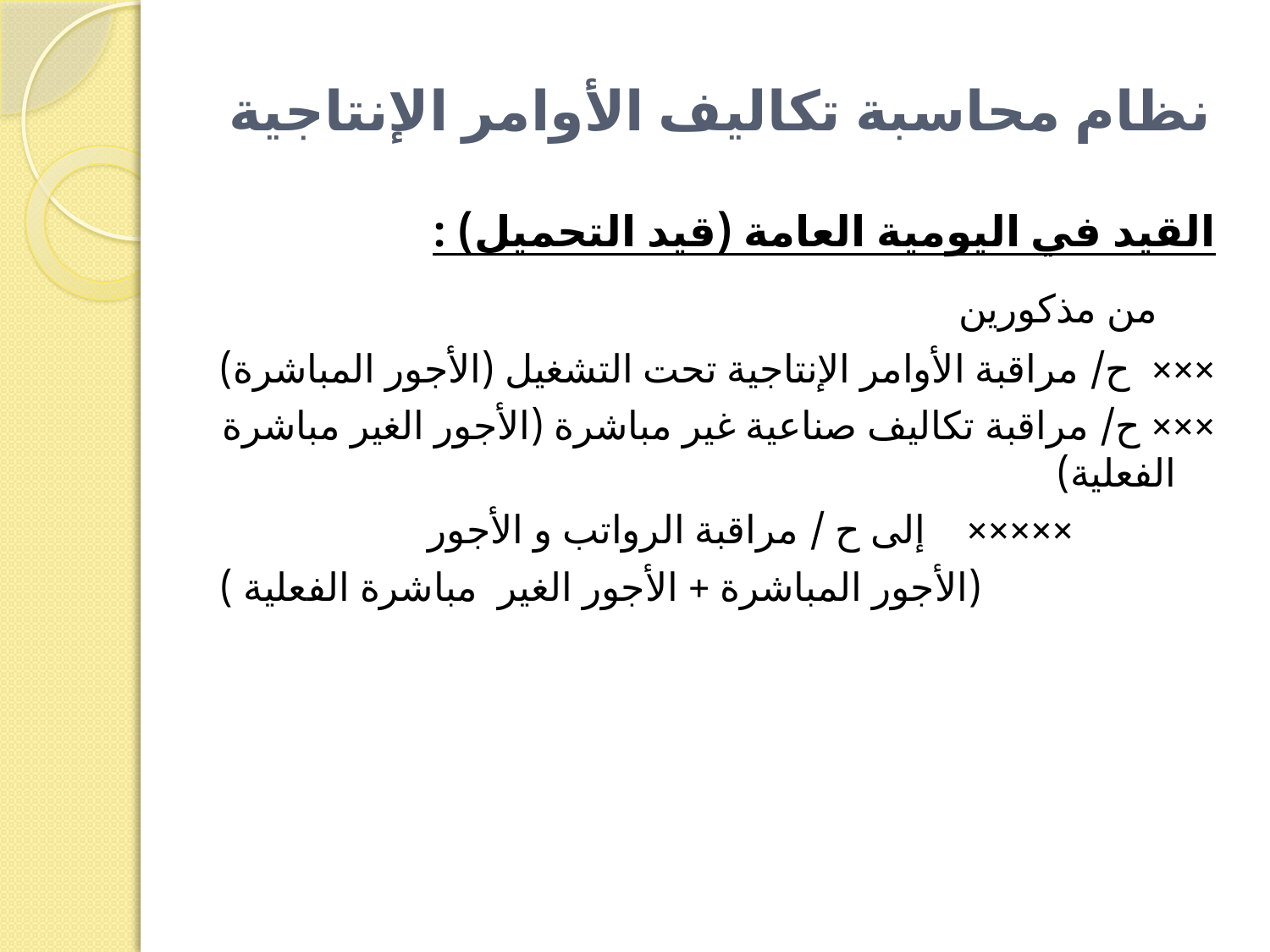

# نظام محاسبة تكاليف الأوامر الإنتاجية
القيد في اليومية العامة (قيد التحميل) :
    من مذكورين
×××  ح/ مراقبة الأوامر الإنتاجية تحت التشغيل (الأجور المباشرة)
××× ح/ مراقبة تكاليف صناعية غير مباشرة (الأجور الغير مباشرة الفعلية)
              ×××××    إلى ح / مراقبة الرواتب و الأجور
                       (الأجور المباشرة + الأجور الغير  مباشرة الفعلية )